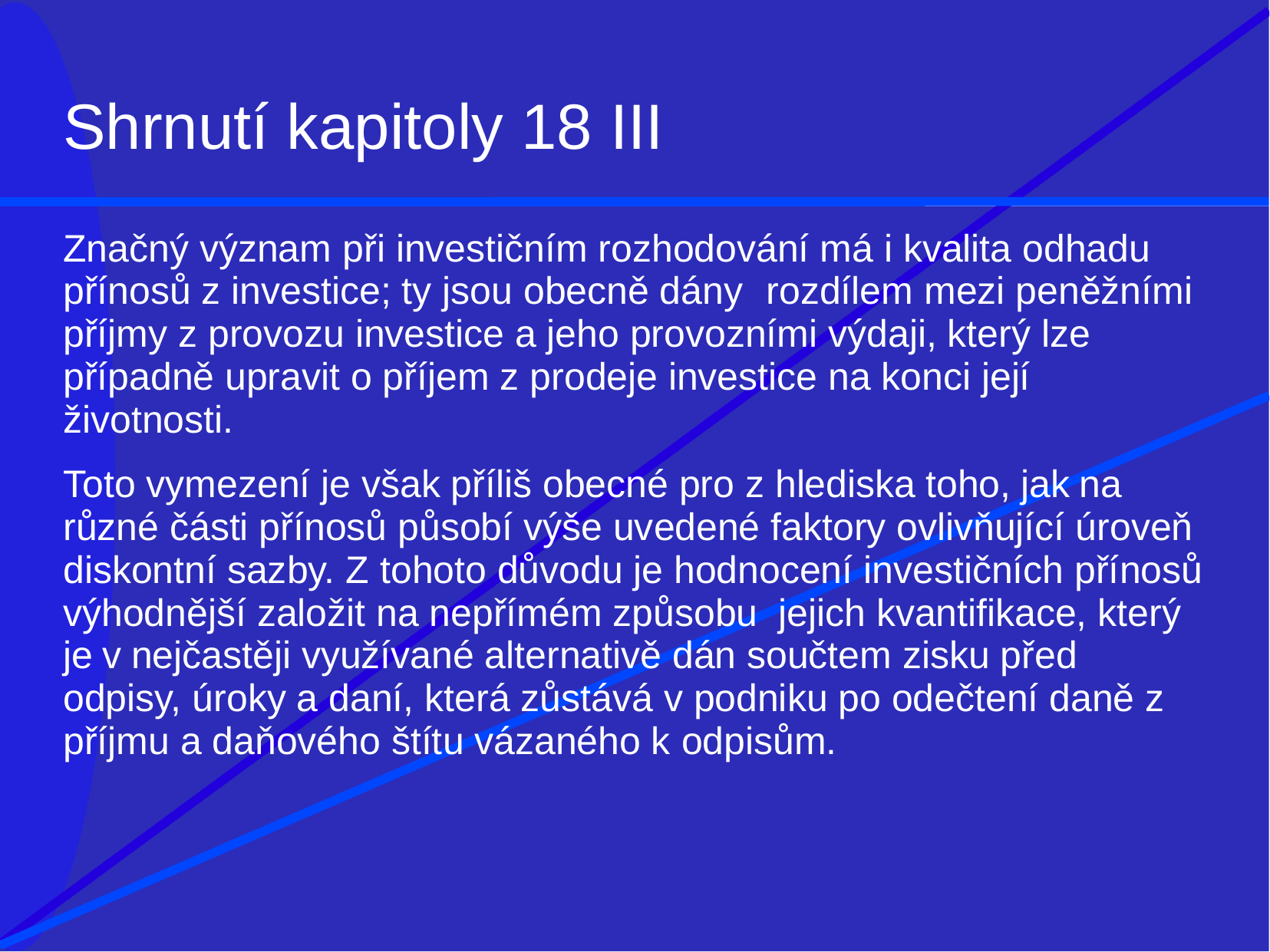

# Shrnutí kapitoly 18 III
Značný význam při investičním rozhodování má i kvalita odhadu přínosů z investice; ty jsou obecně dány	rozdílem mezi peněžními příjmy z provozu investice a jeho provozními výdaji, který lze případně upravit o příjem z prodeje investice na konci její životnosti.
Toto vymezení je však příliš obecné pro z hlediska toho, jak na různé části přínosů působí výše uvedené faktory ovlivňující úroveň diskontní sazby. Z tohoto důvodu je hodnocení investičních přínosů výhodnější založit na nepřímém způsobu	jejich kvantifikace, který je v nejčastěji využívané alternativě dán součtem zisku před odpisy, úroky a daní, která zůstává v podniku po odečtení daně z příjmu a daňového štítu vázaného k odpisům.